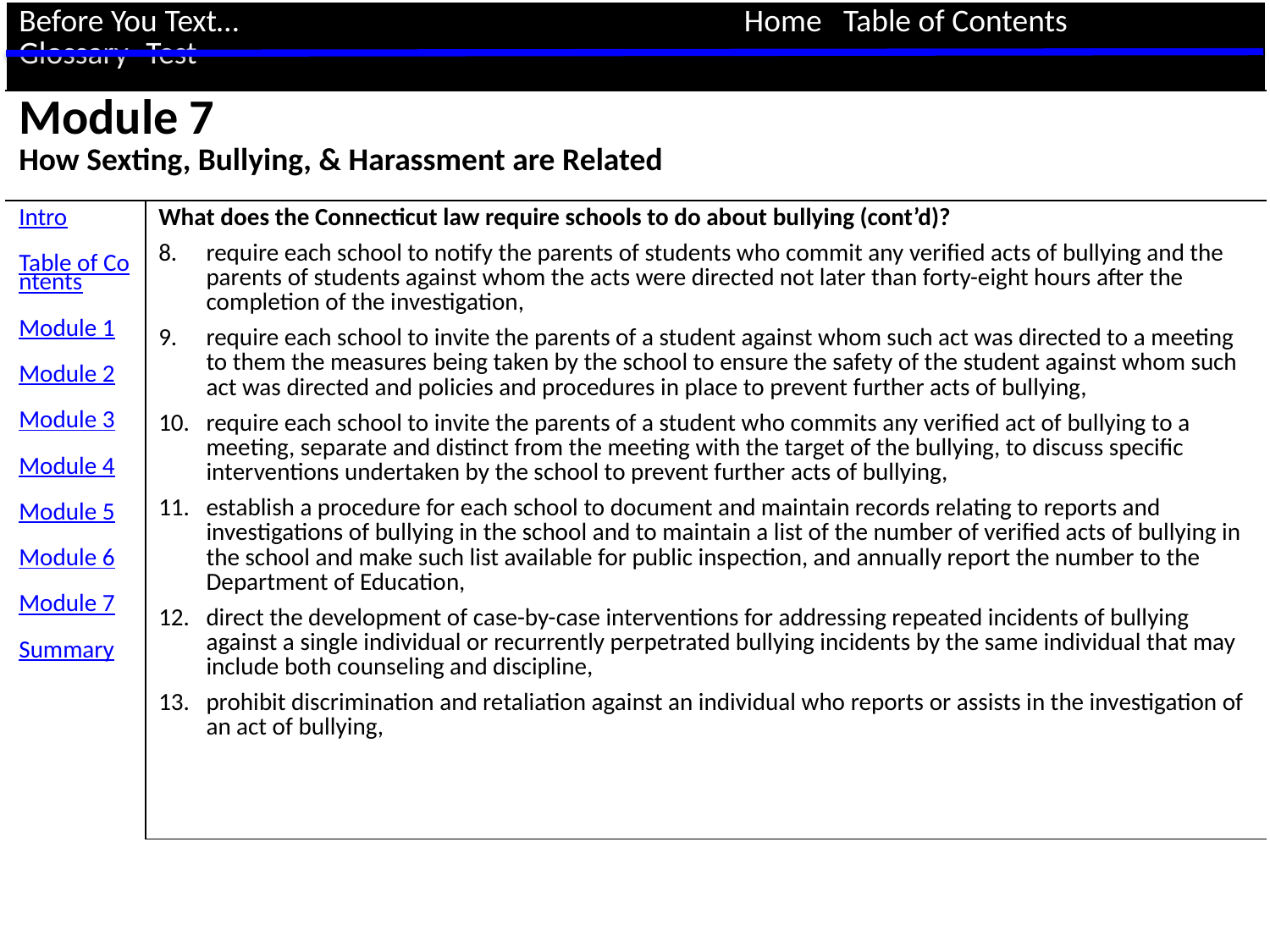

| Before You Text… Home Table of Contents Glossary Test |  |
| --- | --- |
| Module 7 How Sexting, Bullying, & Harassment are Related |  |
| Intro Table of Contents Module 1 Module 2 Module 3 Module 4 Module 5 Module 6 Module 7 Summary | What does the Connecticut law require schools to do about bullying (cont’d)? require each school to notify the parents of students who commit any verified acts of bullying and the parents of students against whom the acts were directed not later than forty-eight hours after the completion of the investigation, require each school to invite the parents of a student against whom such act was directed to a meeting to them the measures being taken by the school to ensure the safety of the student against whom such act was directed and policies and procedures in place to prevent further acts of bullying, require each school to invite the parents of a student who commits any verified act of bullying to a meeting, separate and distinct from the meeting with the target of the bullying, to discuss specific interventions undertaken by the school to prevent further acts of bullying, establish a procedure for each school to document and maintain records relating to reports and investigations of bullying in the school and to maintain a list of the number of verified acts of bullying in the school and make such list available for public inspection, and annually report the number to the Department of Education, direct the development of case-by-case interventions for addressing repeated incidents of bullying against a single individual or recurrently perpetrated bullying incidents by the same individual that may include both counseling and discipline, prohibit discrimination and retaliation against an individual who reports or assists in the investigation of an act of bullying, |